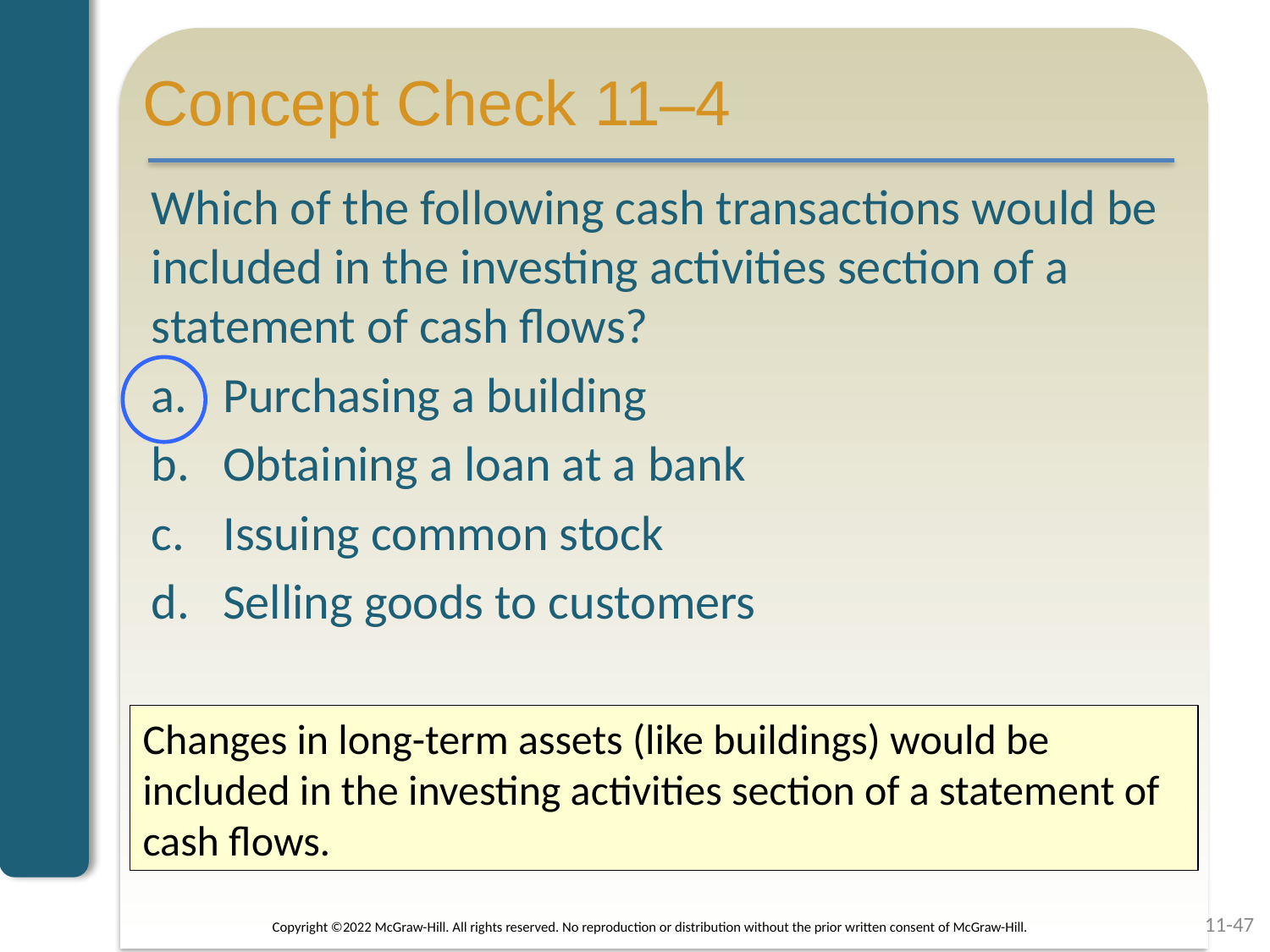

# Concept Check 11–4
Which of the following cash transactions would be included in the investing activities section of a statement of cash flows?
Purchasing a building
Obtaining a loan at a bank
Issuing common stock
Selling goods to customers

Changes in long-term assets (like buildings) would be included in the investing activities section of a statement of cash flows.
11-47
Copyright ©2022 McGraw-Hill. All rights reserved. No reproduction or distribution without the prior written consent of McGraw-Hill.